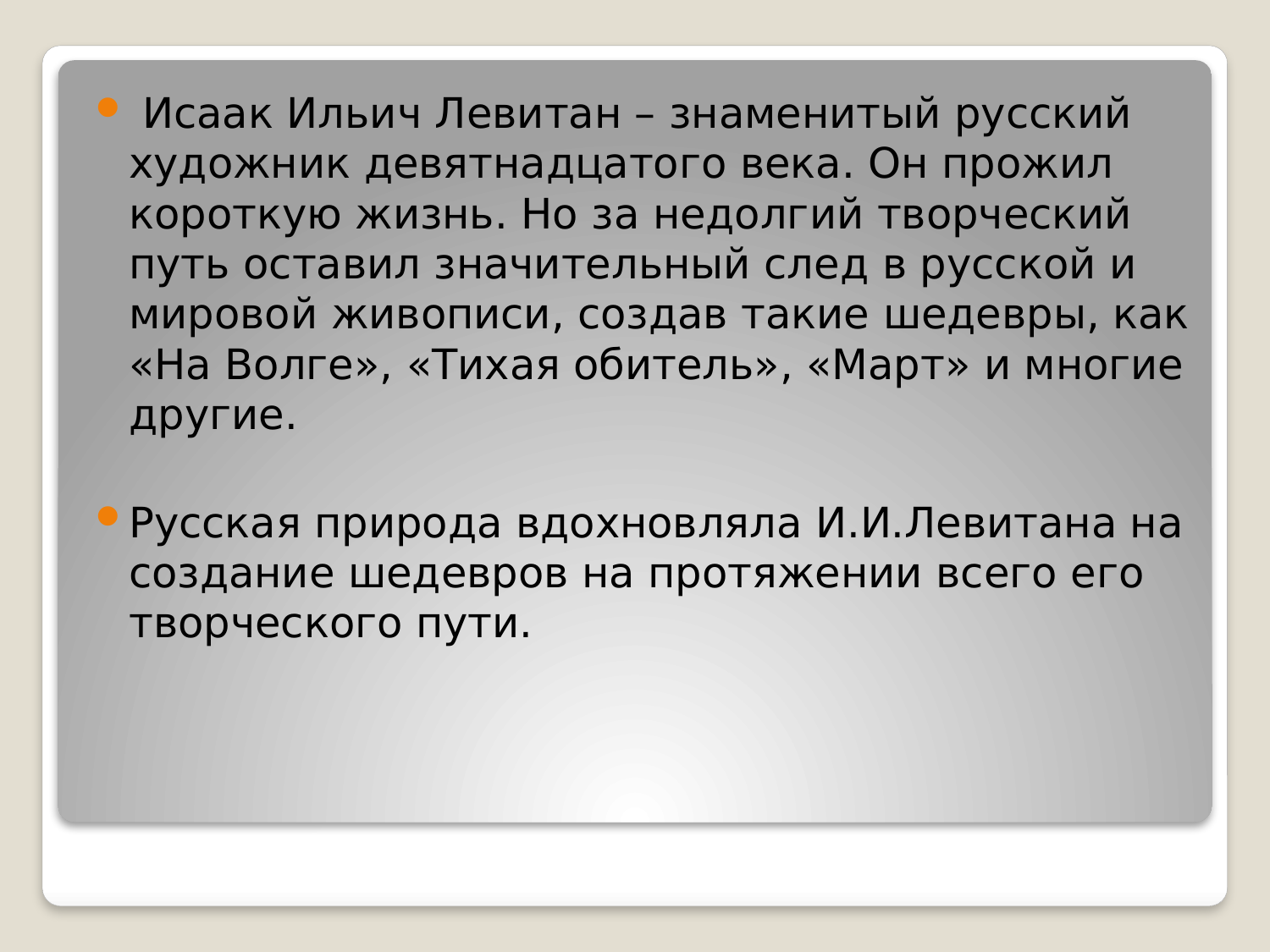

Исаак Ильич Левитан – знаменитый русский художник девятнадцатого века. Он прожил короткую жизнь. Но за недолгий творческий путь оставил значительный след в русской и мировой живописи, создав такие шедевры, как «На Волге», «Тихая обитель», «Март» и многие другие.

Русская природа вдохновляла И.И.Левитана на создание шедевров на протяжении всего его творческого пути.
#